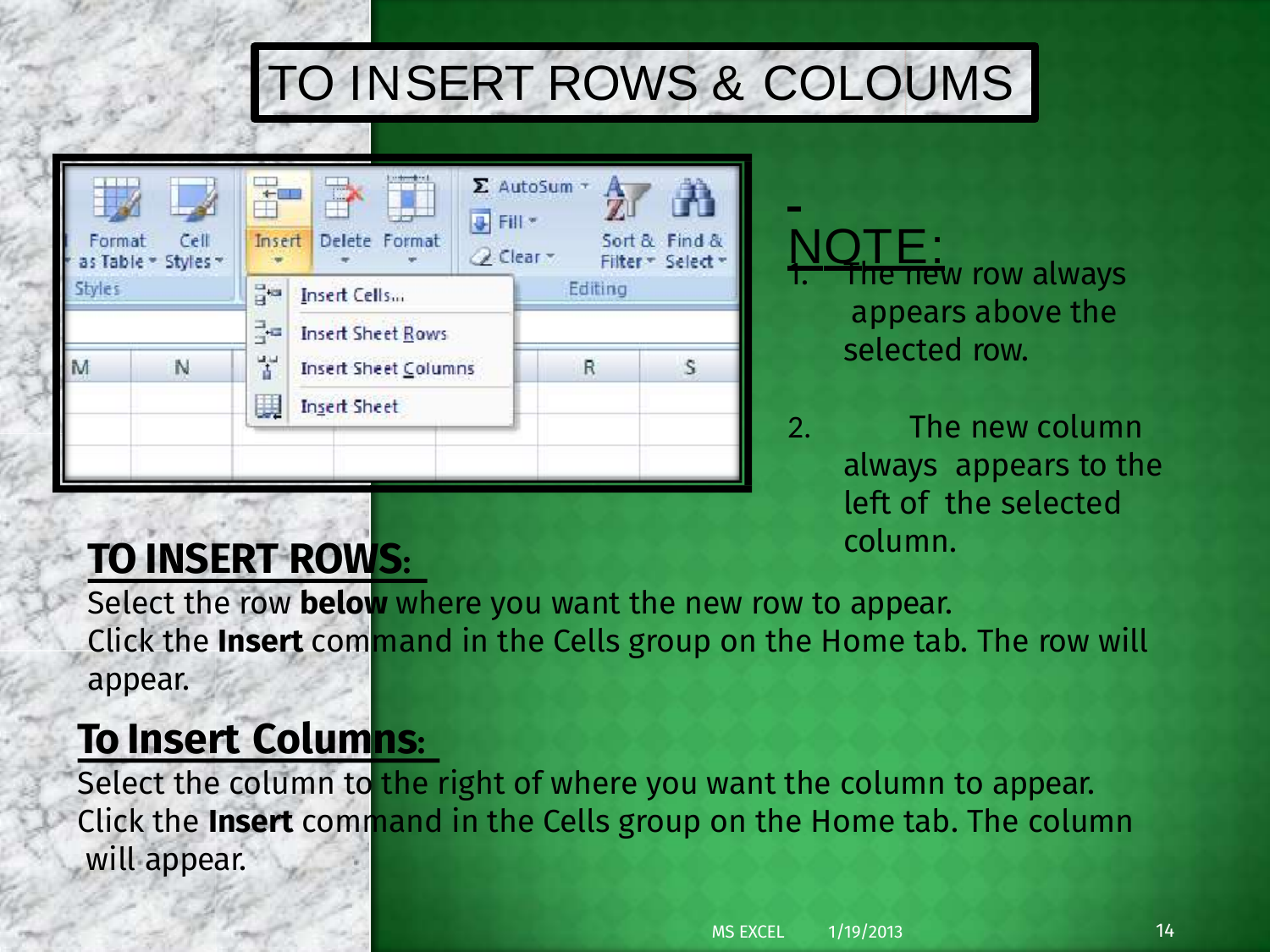

# TO IN
SERT ROWS & COLOUMS
 	NOTE:

The new row always  appears above the  selected row.

	The new column always  appears to the left of  the selected column.

TO INSERT ROWS:
Select the row below where you want the new row to appear.
Click the Insert command in the Cells group on the Home tab. The row will  appear.
To Insert Columns:
Select the column to the right of where you want the column to appear.  Click the Insert command in the Cells group on the Home tab. The column  will appear.

14
1/19/2013
MS EXCEL